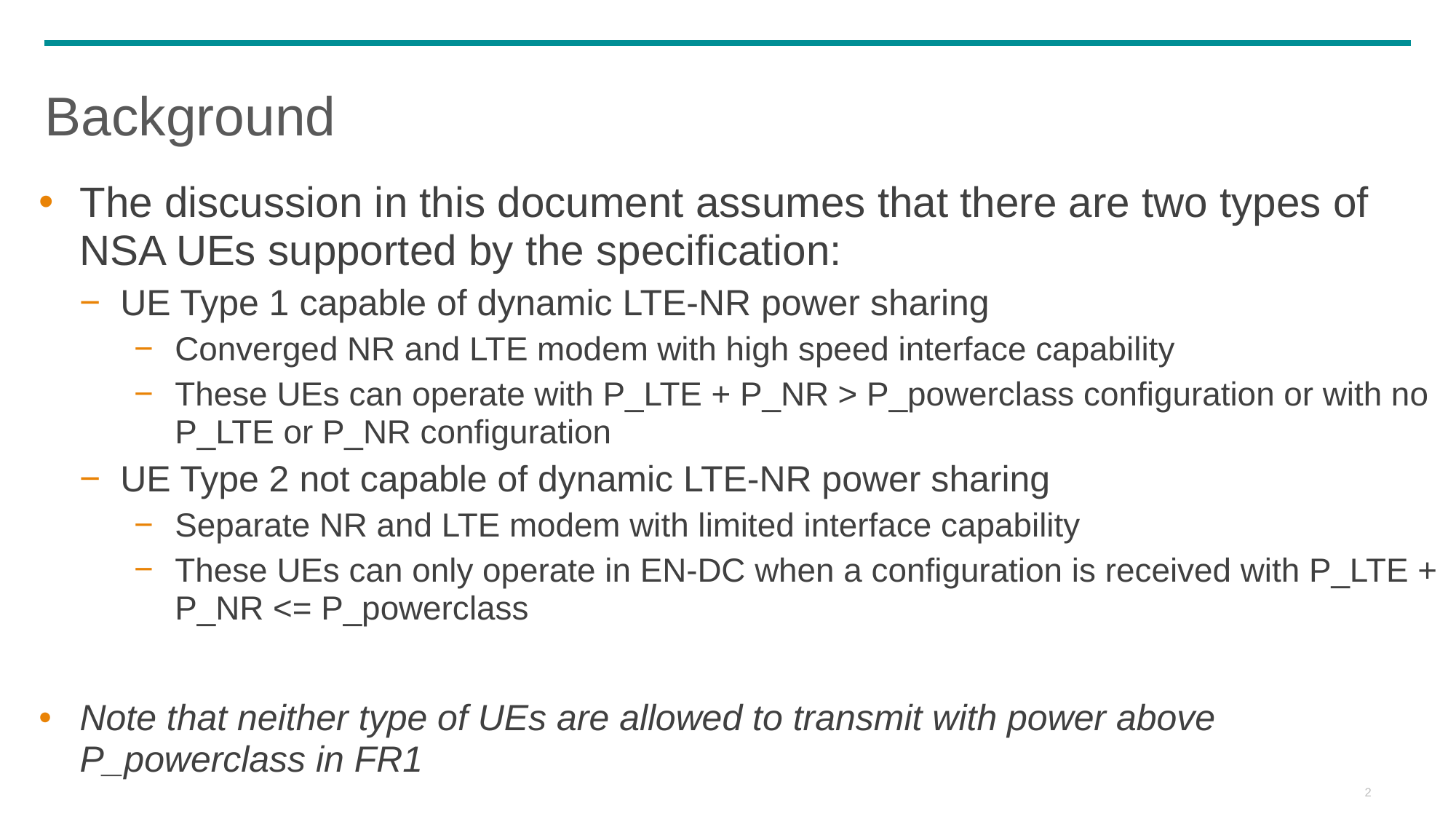

# Background
The discussion in this document assumes that there are two types of NSA UEs supported by the specification:
UE Type 1 capable of dynamic LTE-NR power sharing
Converged NR and LTE modem with high speed interface capability
These UEs can operate with P_LTE + P_NR > P_powerclass configuration or with no P_LTE or P_NR configuration
UE Type 2 not capable of dynamic LTE-NR power sharing
Separate NR and LTE modem with limited interface capability
These UEs can only operate in EN-DC when a configuration is received with P_LTE + P_NR <= P_powerclass

Note that neither type of UEs are allowed to transmit with power above P_powerclass in FR1